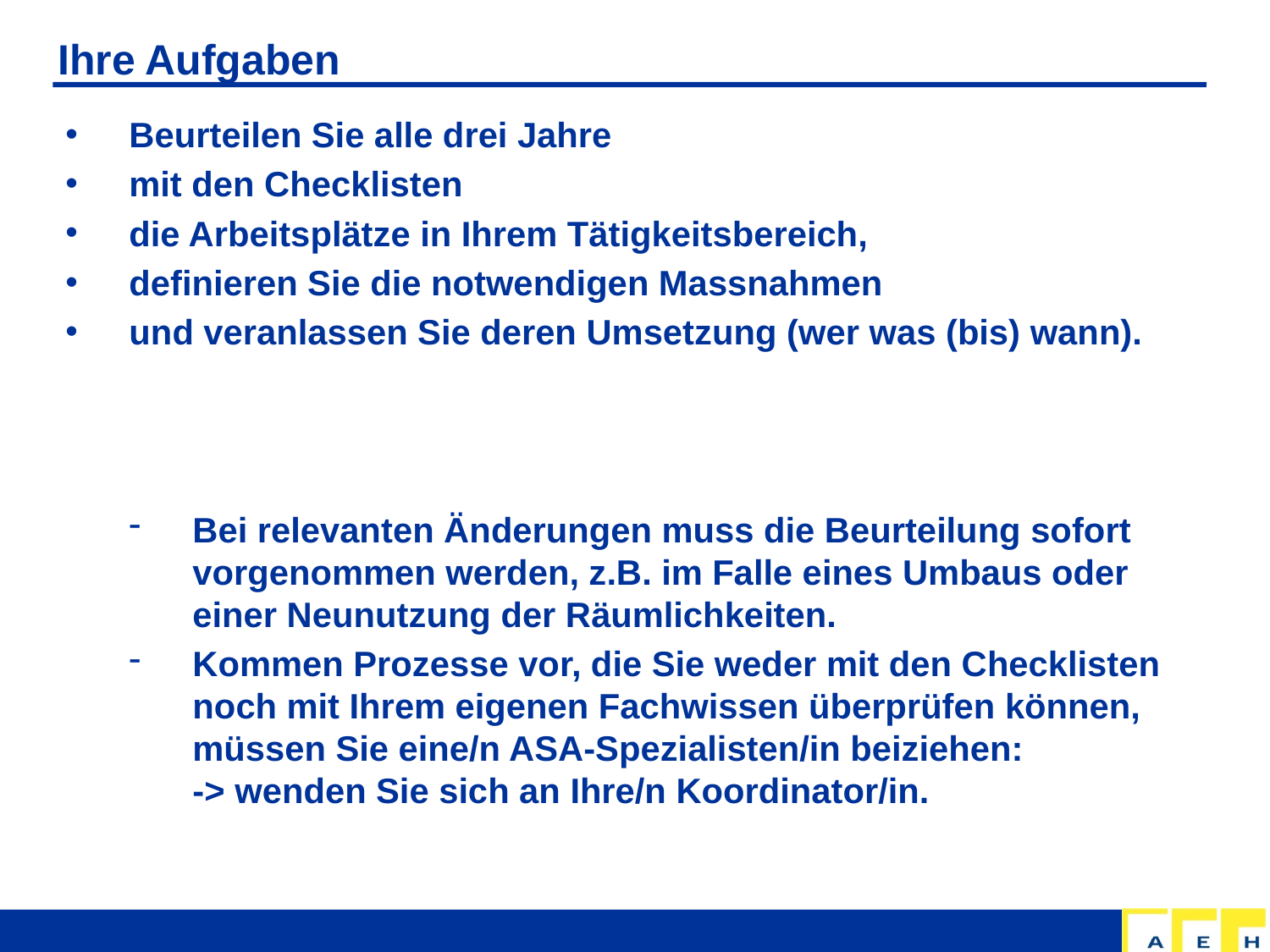

# Ihre Aufgaben
Beurteilen Sie alle drei Jahre
mit den Checklisten
die Arbeitsplätze in Ihrem Tätigkeitsbereich,
definieren Sie die notwendigen Massnahmen
und veranlassen Sie deren Umsetzung (wer was (bis) wann).

Bei relevanten Änderungen muss die Beurteilung sofort vorgenommen werden, z.B. im Falle eines Umbaus oder einer Neunutzung der Räumlichkeiten.
Kommen Prozesse vor, die Sie weder mit den Checklisten noch mit Ihrem eigenen Fachwissen überprüfen können, müssen Sie eine/n ASA-Spezialisten/in beiziehen:
-> wenden Sie sich an Ihre/n Koordinator/in.